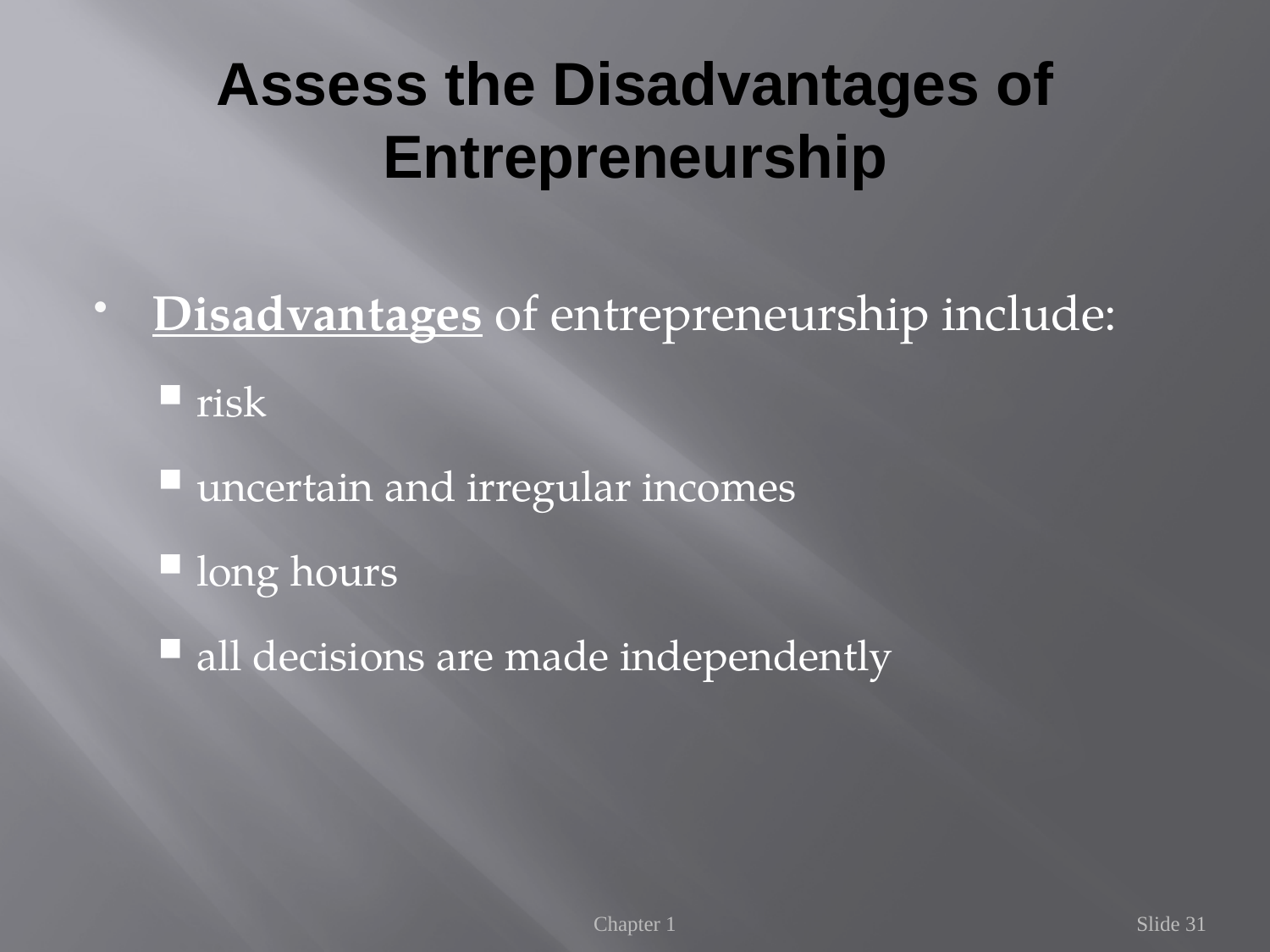

# Assess the Disadvantages of Entrepreneurship
Disadvantages of entrepreneurship include:
risk
uncertain and irregular incomes
long hours
all decisions are made independently
Chapter 1
Slide 31